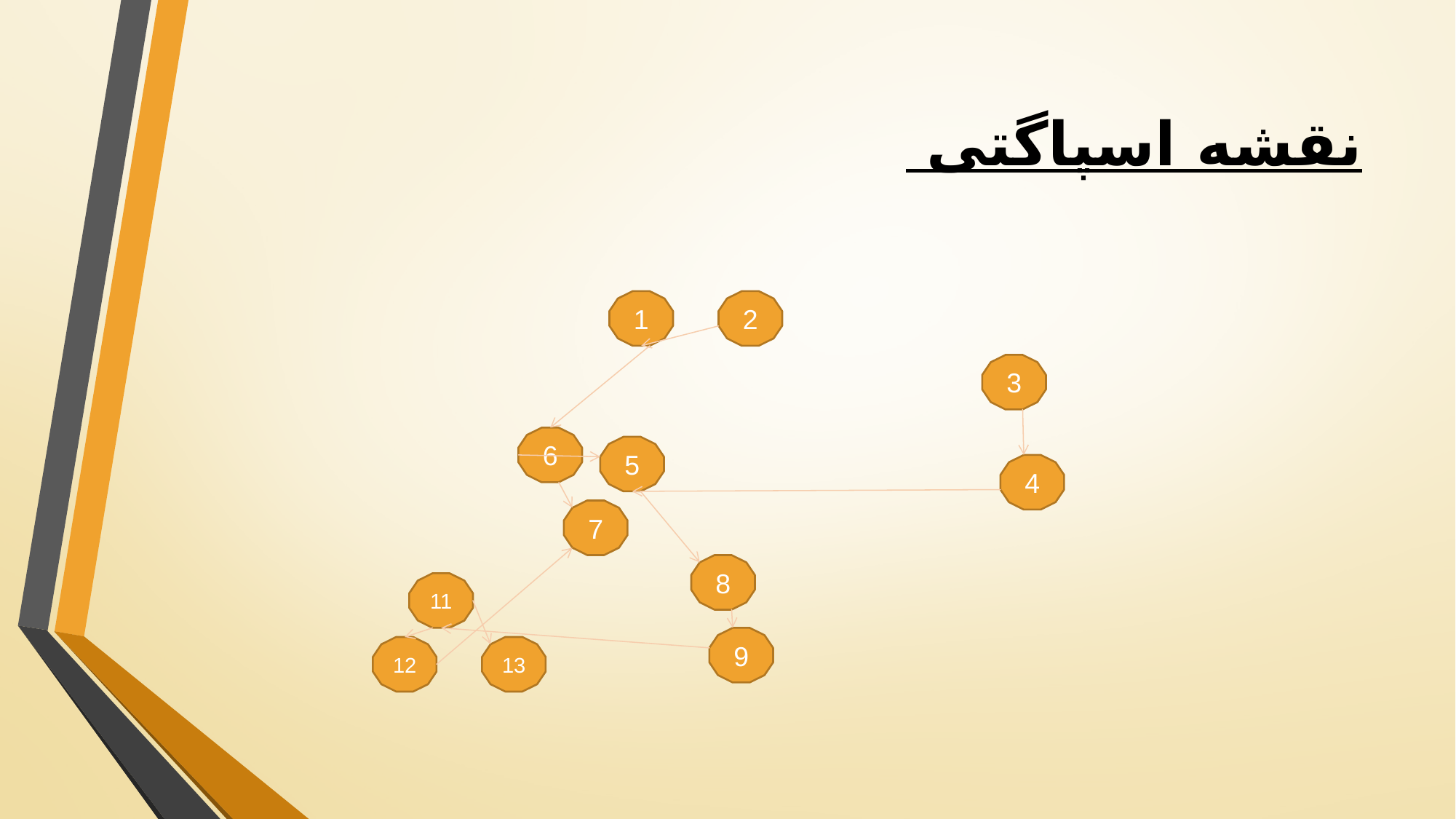

# نقشه اسپاگتی
1
2

3
6
5
4
7
8
11
9
12
13